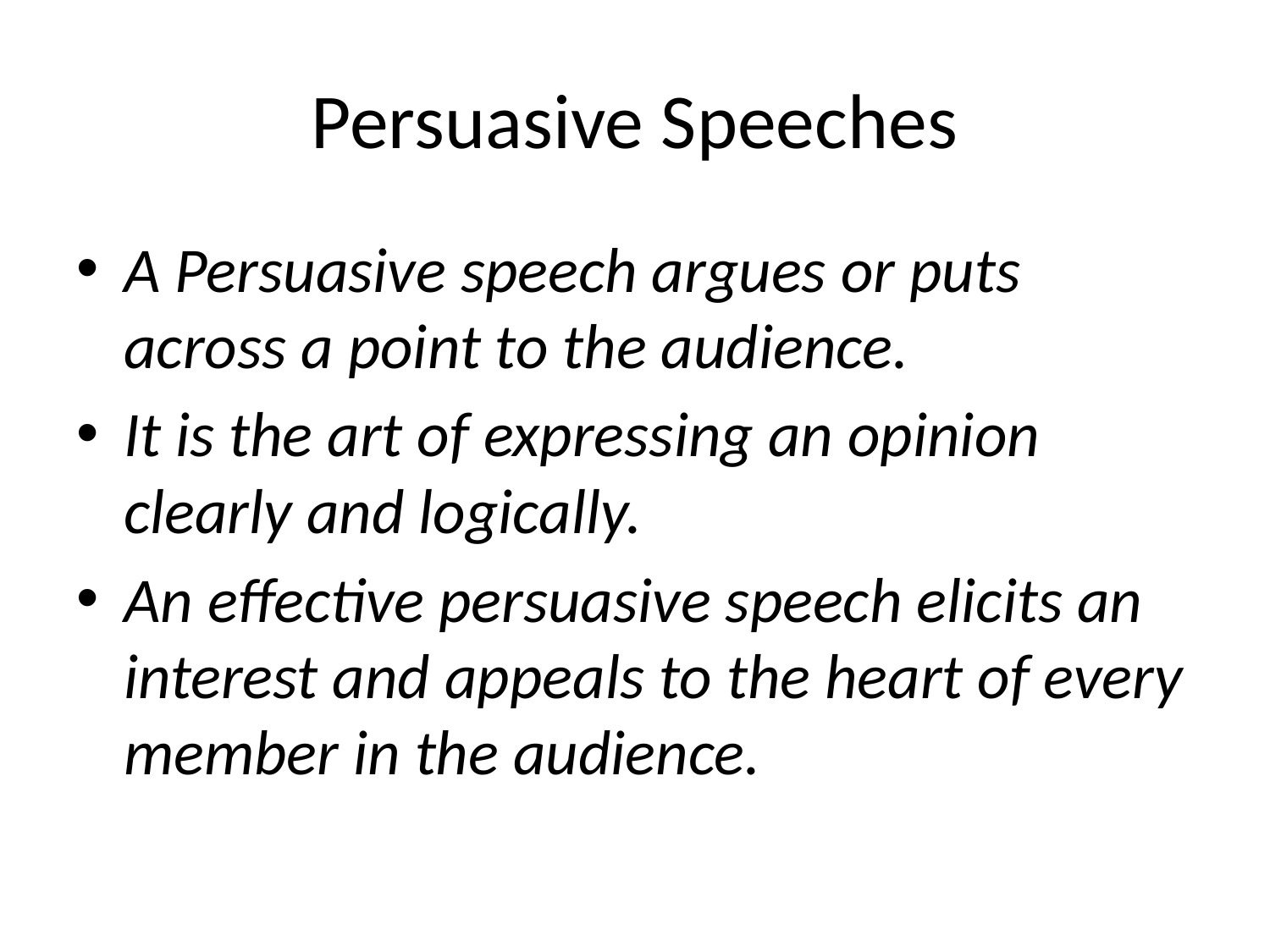

# Persuasive Speeches
A Persuasive speech argues or puts across a point to the audience.
It is the art of expressing an opinion clearly and logically.
An effective persuasive speech elicits an interest and appeals to the heart of every member in the audience.